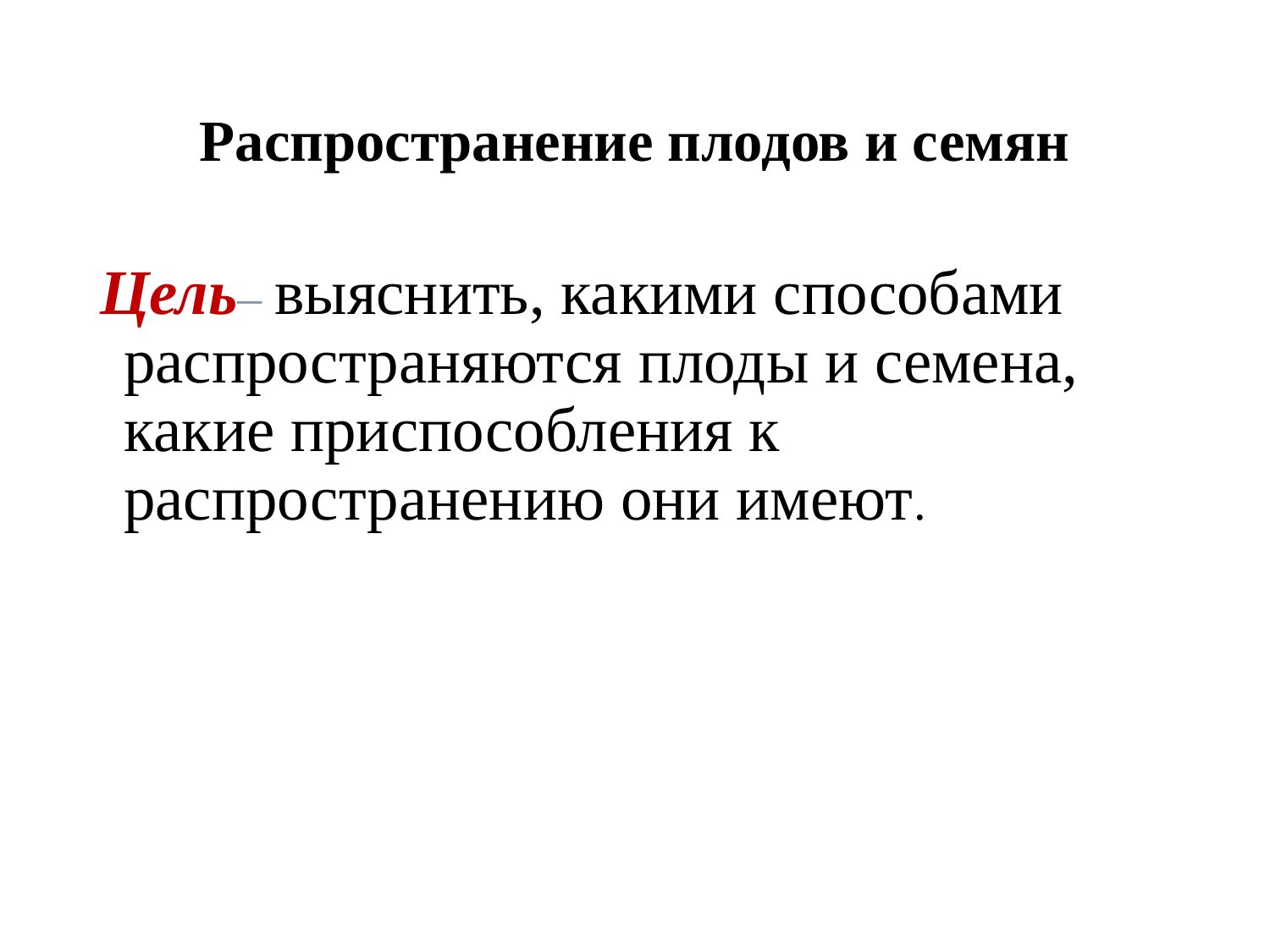

# Распространение плодов и семян
Цель– выяснить, какими способами распространяются плоды и семена, какие приспособления к распространению они имеют.